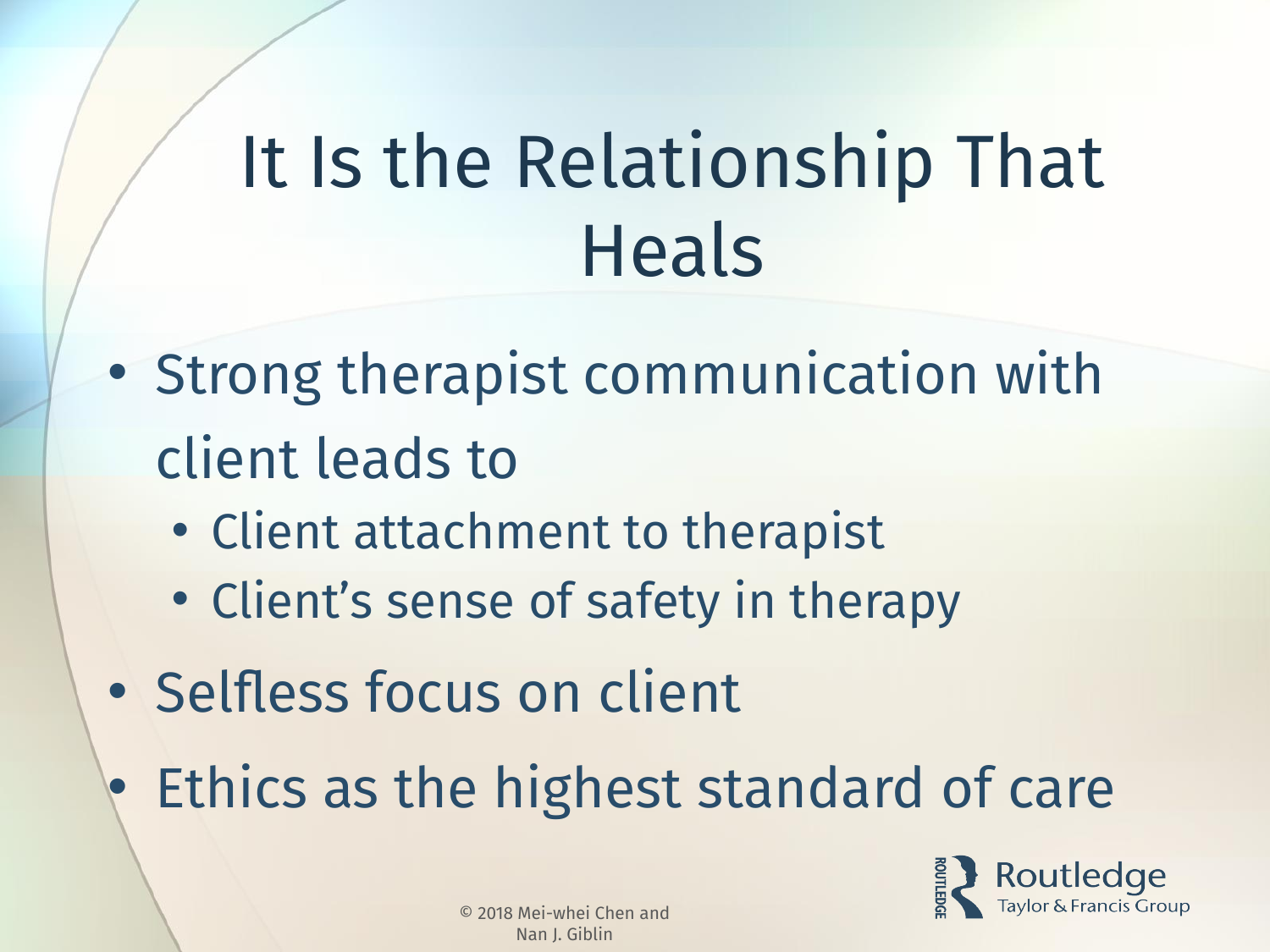

# It Is the Relationship That Heals
Strong therapist communication with client leads to
Client attachment to therapist
Client’s sense of safety in therapy
Selfless focus on client
Ethics as the highest standard of care